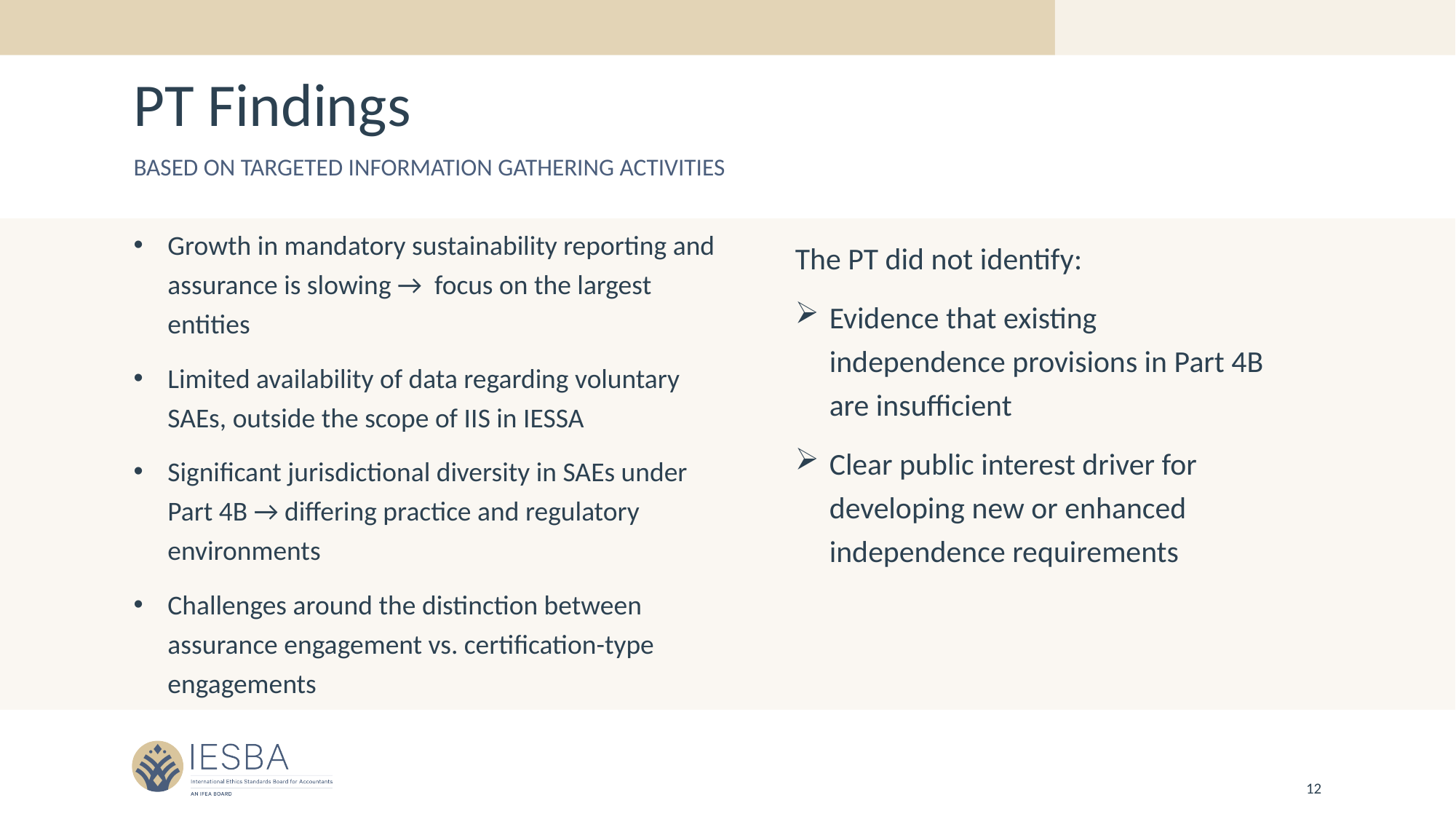

# PT Findings
Based on targeted information gathering activities
Growth in mandatory sustainability reporting and assurance is slowing →  focus on the largest entities
Limited availability of data regarding voluntary SAEs, outside the scope of IIS in IESSA
Significant jurisdictional diversity in SAEs under Part 4B → differing practice and regulatory environments
Challenges around the distinction between assurance engagement vs. certification-type engagements

The PT did not identify:
Evidence that existing independence provisions in Part 4B are insufficient
Clear public interest driver for  developing new or enhanced independence requirements

12